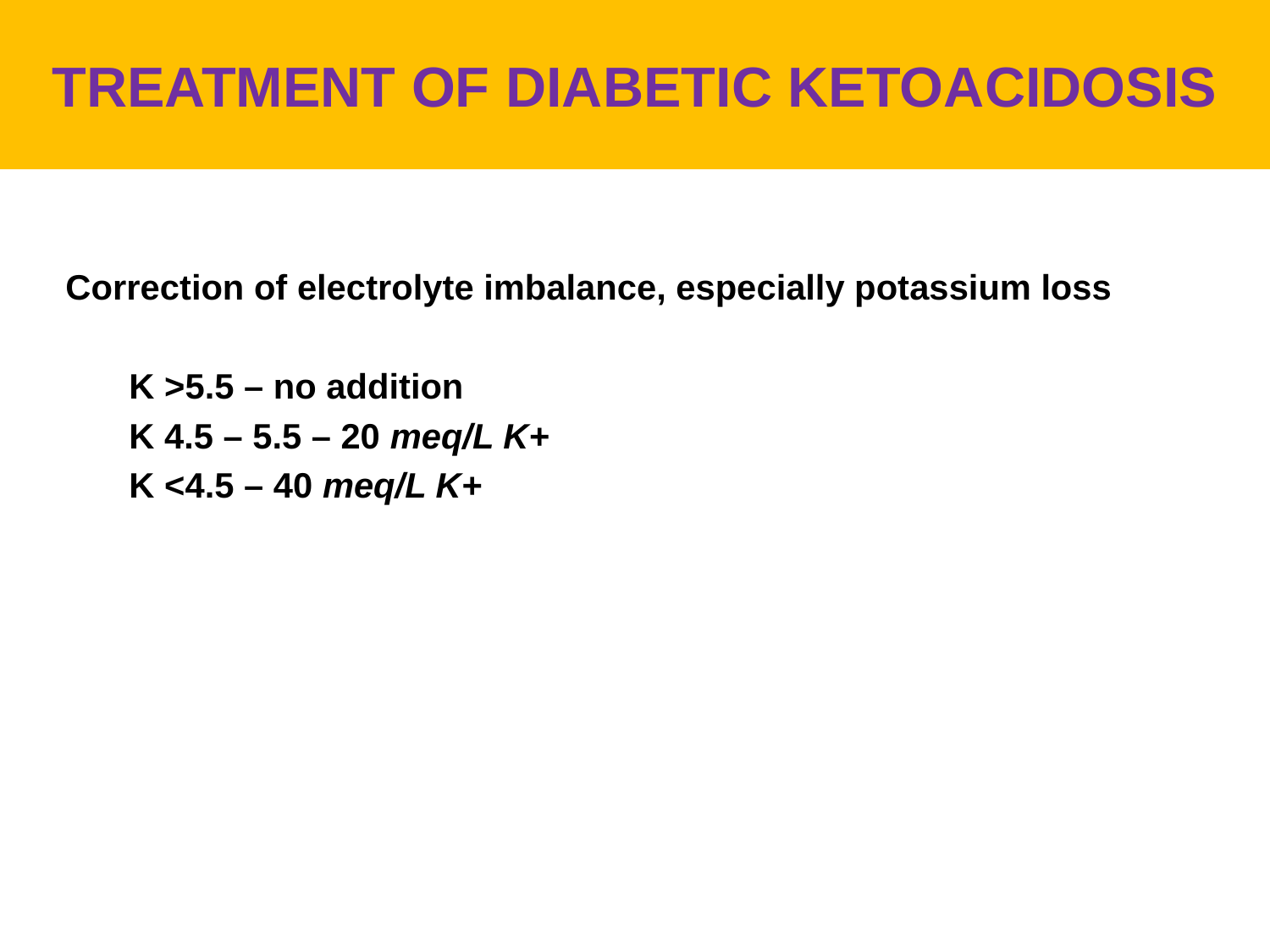

# TREATMENT OF DIABETIC KETOACIDOSIS

Correction of electrolyte imbalance, especially potassium loss

K >5.5 – no addition
K 4.5 – 5.5 – 20 meq/L K+
K <4.5 – 40 meq/L K+